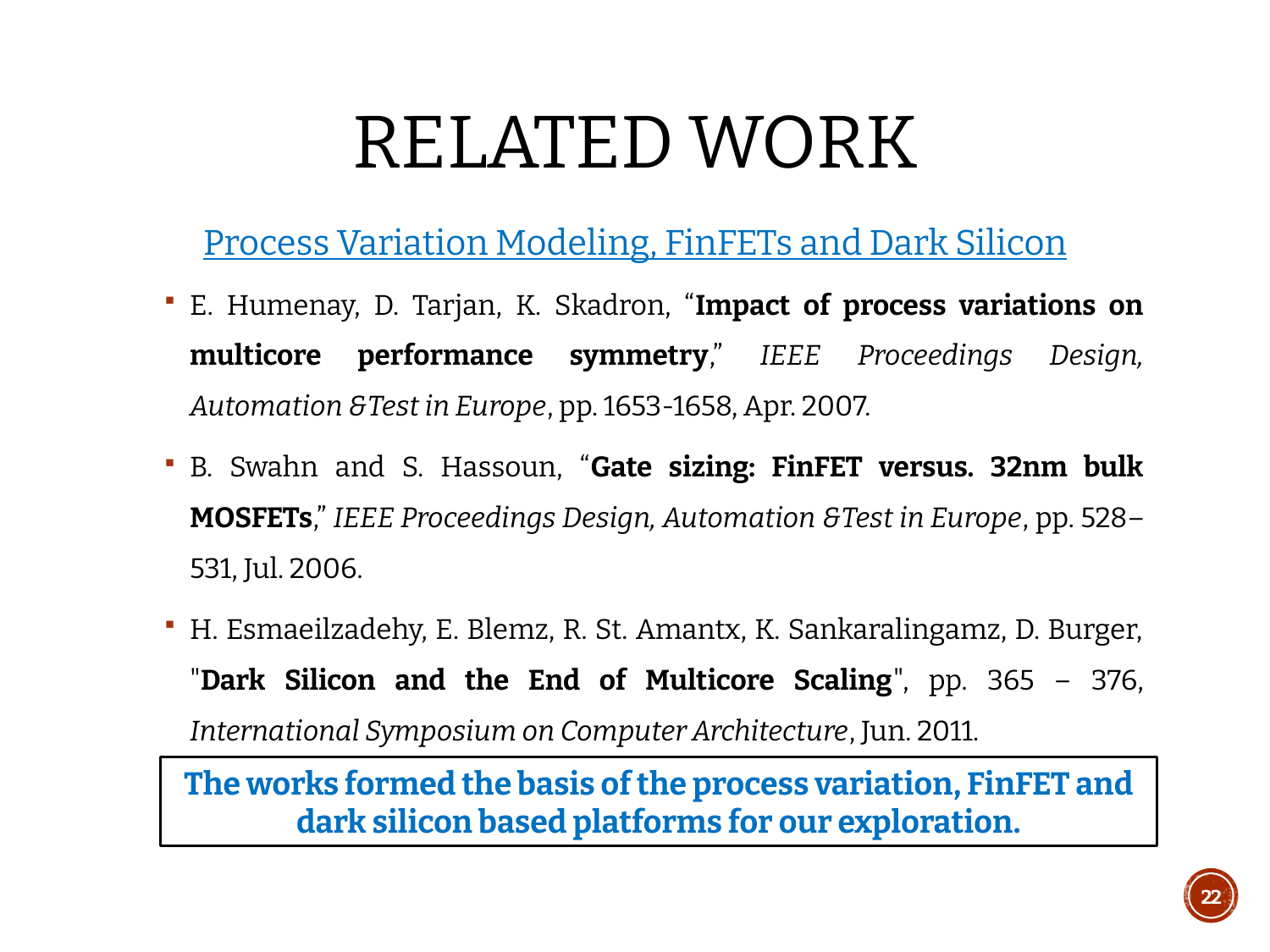

# RELATED WORK
Process Variation Modeling, FinFETs and Dark Silicon
E. Humenay, D. Tarjan, K. Skadron, “Impact of process variations on multicore performance symmetry,” IEEE Proceedings Design, Automation &Test in Europe, pp. 1653-1658, Apr. 2007.
B. Swahn and S. Hassoun, “Gate sizing: FinFET versus. 32nm bulk MOSFETs,” IEEE Proceedings Design, Automation &Test in Europe, pp. 528–531, Jul. 2006.
H. Esmaeilzadehy, E. Blemz, R. St. Amantx, K. Sankaralingamz, D. Burger, "Dark Silicon and the End of Multicore Scaling", pp. 365 – 376, International Symposium on Computer Architecture, Jun. 2011.

The works formed the basis of the process variation, FinFET and dark silicon based platforms for our exploration.
22